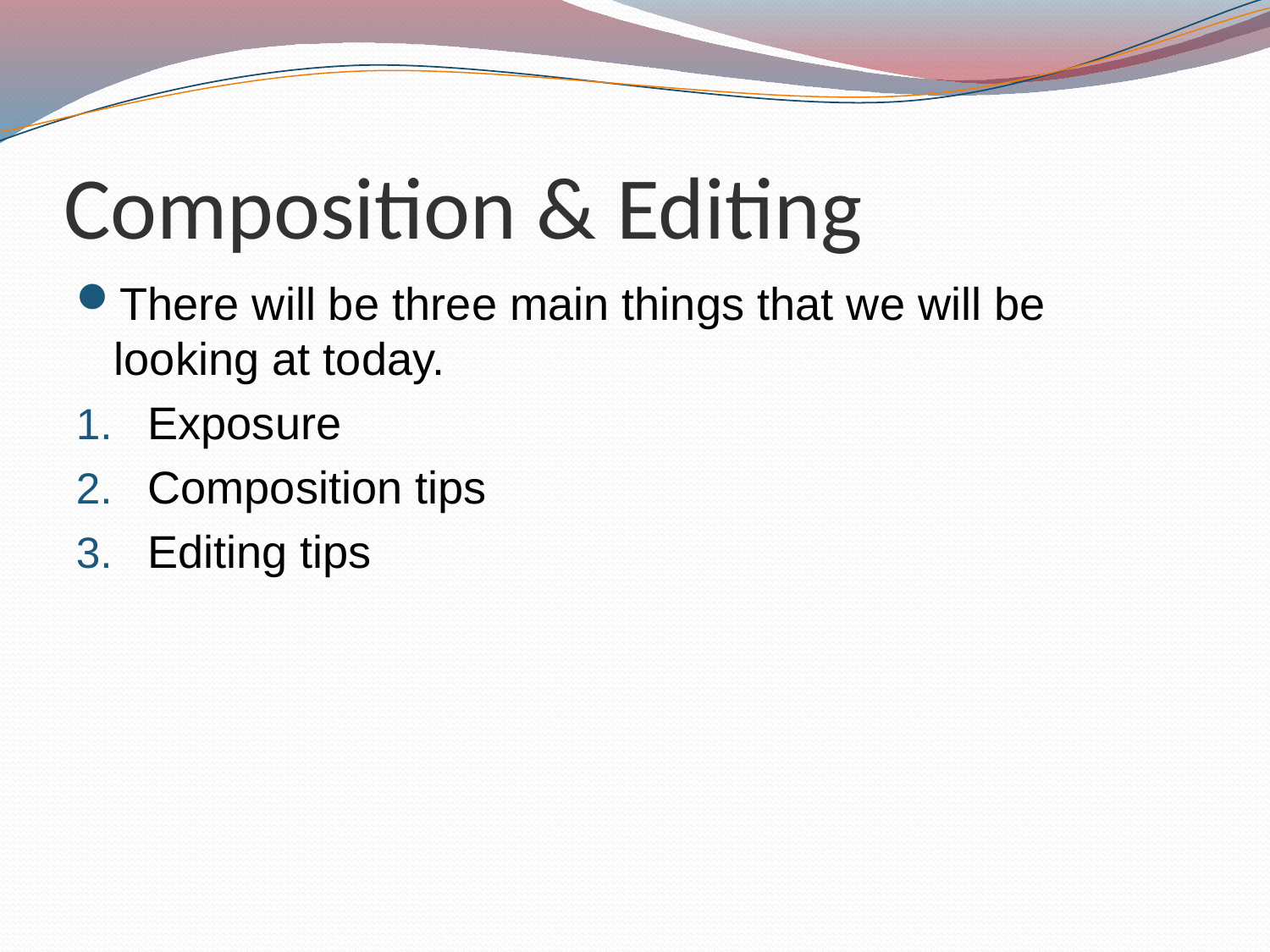

# Composition & Editing
There will be three main things that we will be looking at today.
Exposure
Composition tips
Editing tips